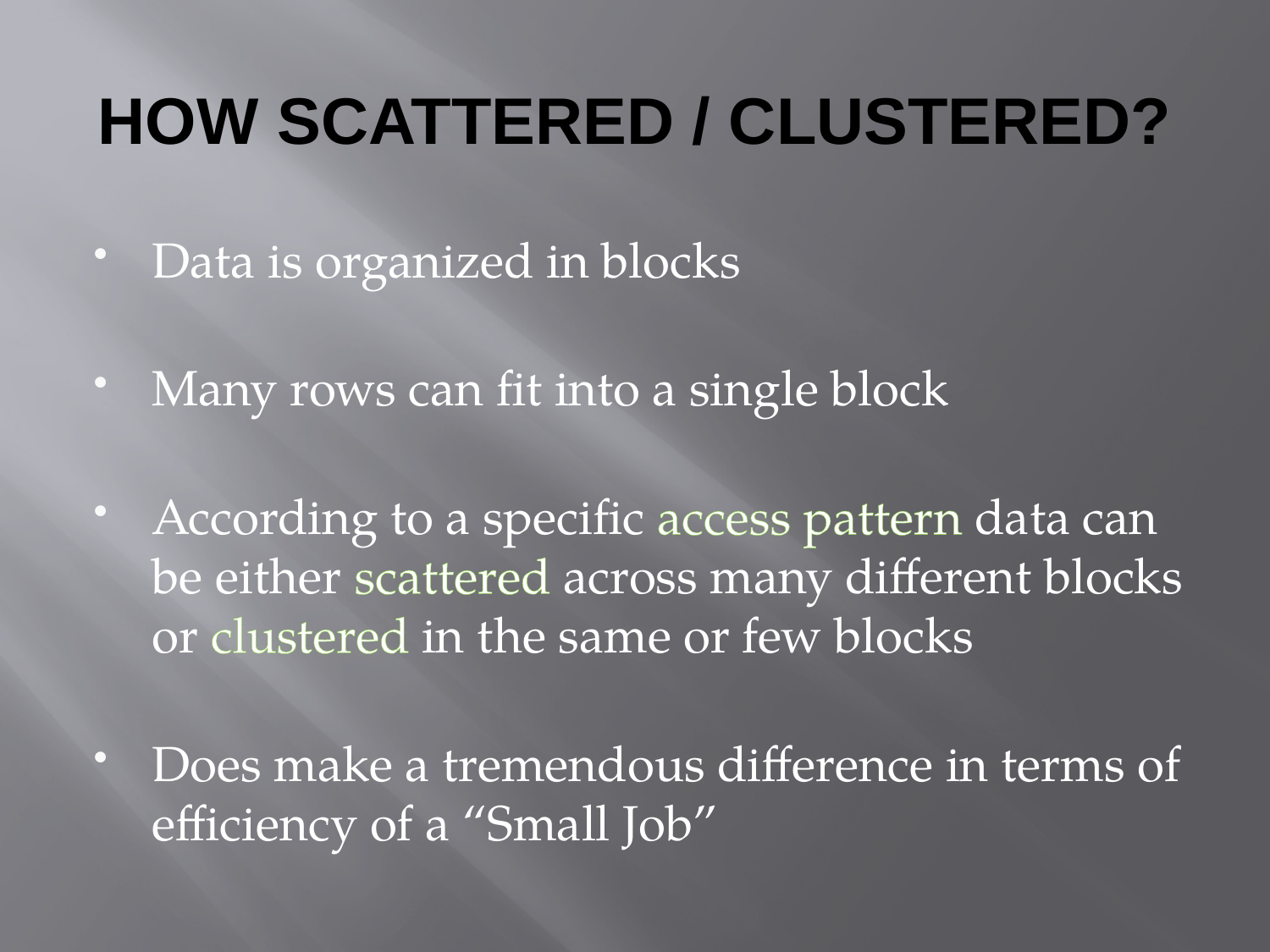

# HOW SCATTERED / CLUSTERED?
Data is organized in blocks
Many rows can fit into a single block
According to a specific access pattern data can be either scattered across many different blocks or clustered in the same or few blocks
Does make a tremendous difference in terms of efficiency of a “Small Job”